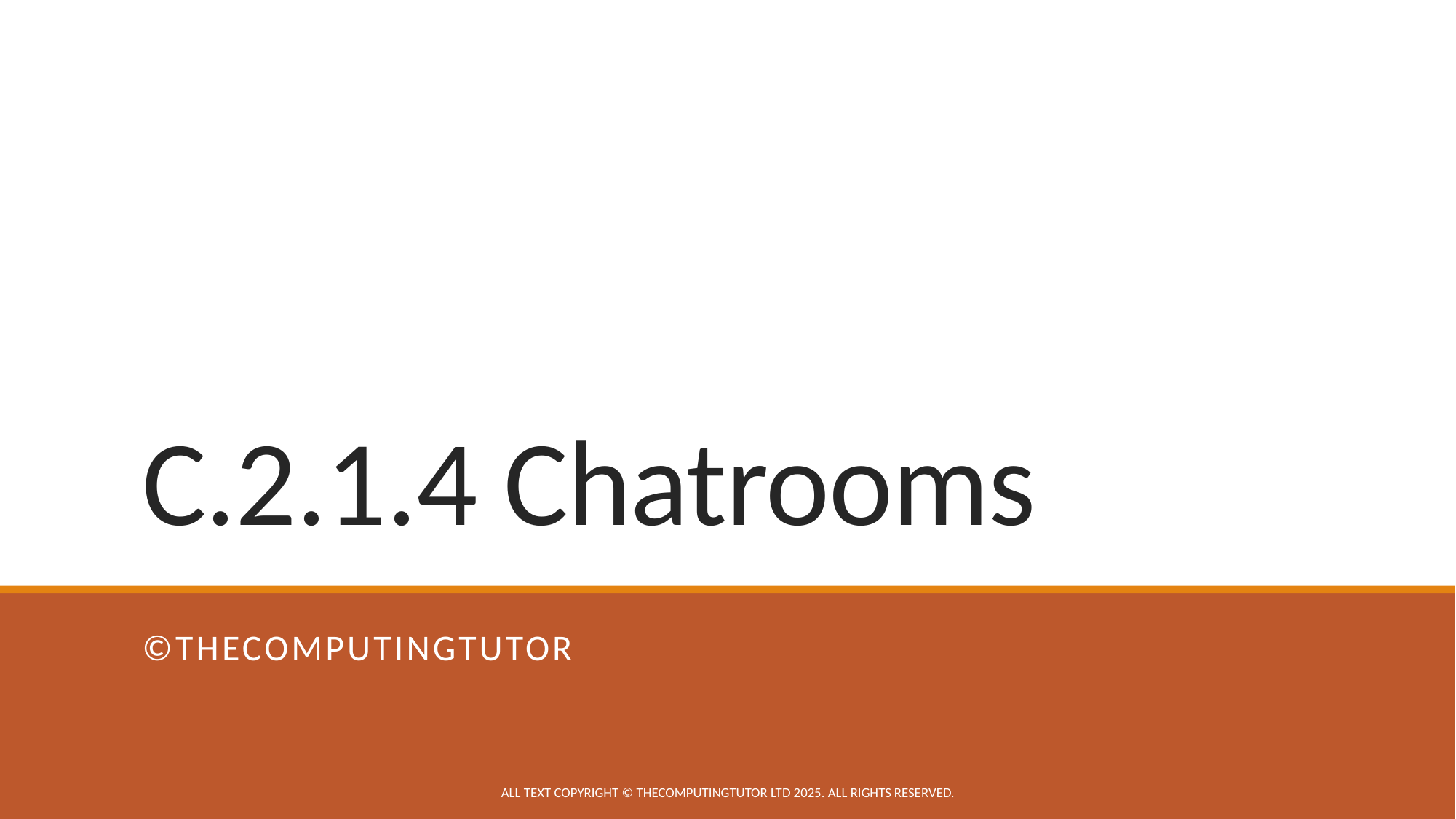

# C.2.1.4 Chatrooms

©TheComputingTutor

All text copyright © TheComputingTutor Ltd 2025. All rights Reserved.